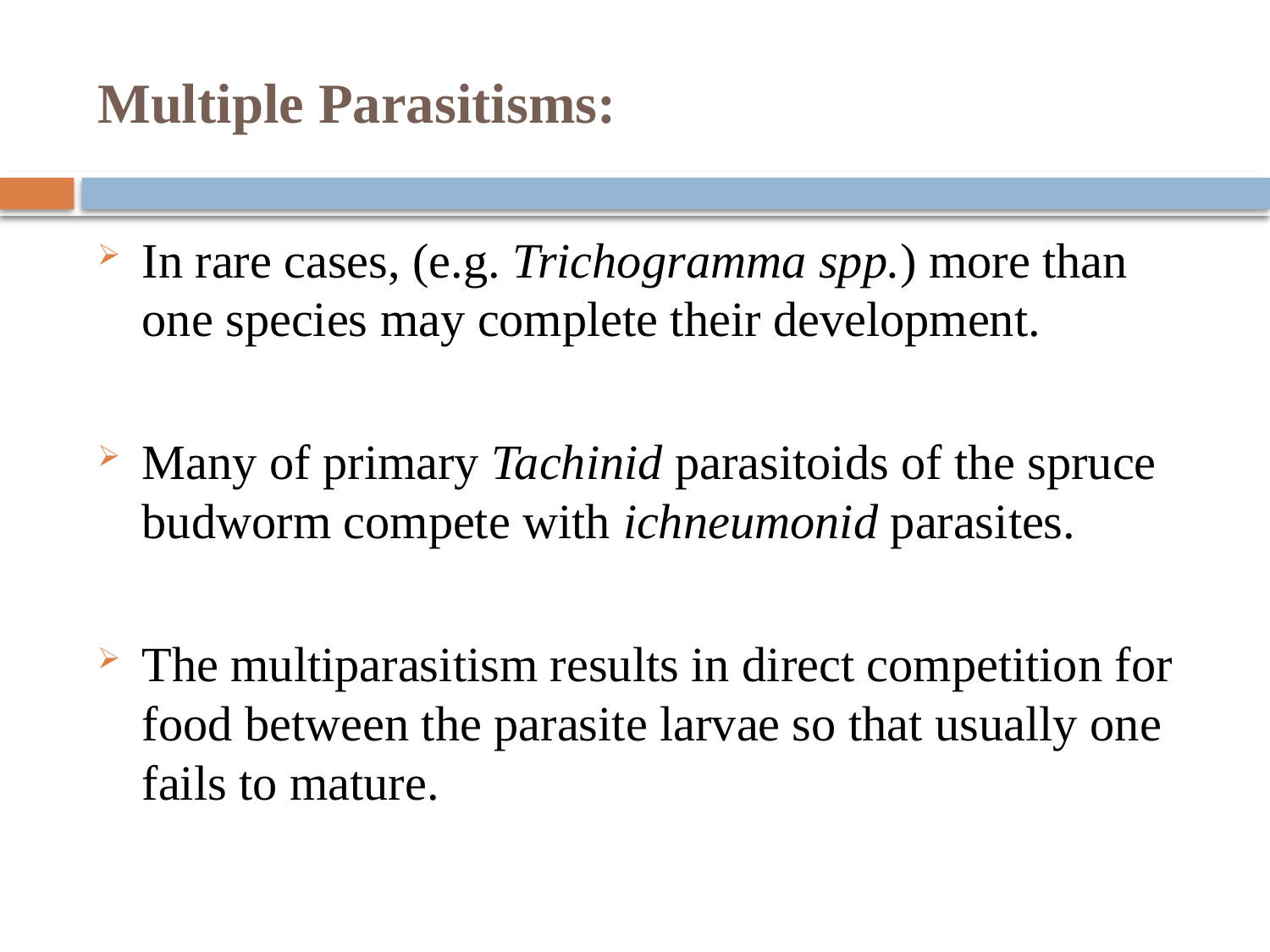

# Multiple Parasitisms:
In rare cases, (e.g. Trichogramma spp.) more than one species may complete their development.

Many of primary Tachinid parasitoids of the spruce budworm compete with ichneumonid parasites.

The multiparasitism results in direct competition for food between the parasite larvae so that usually one fails to mature.